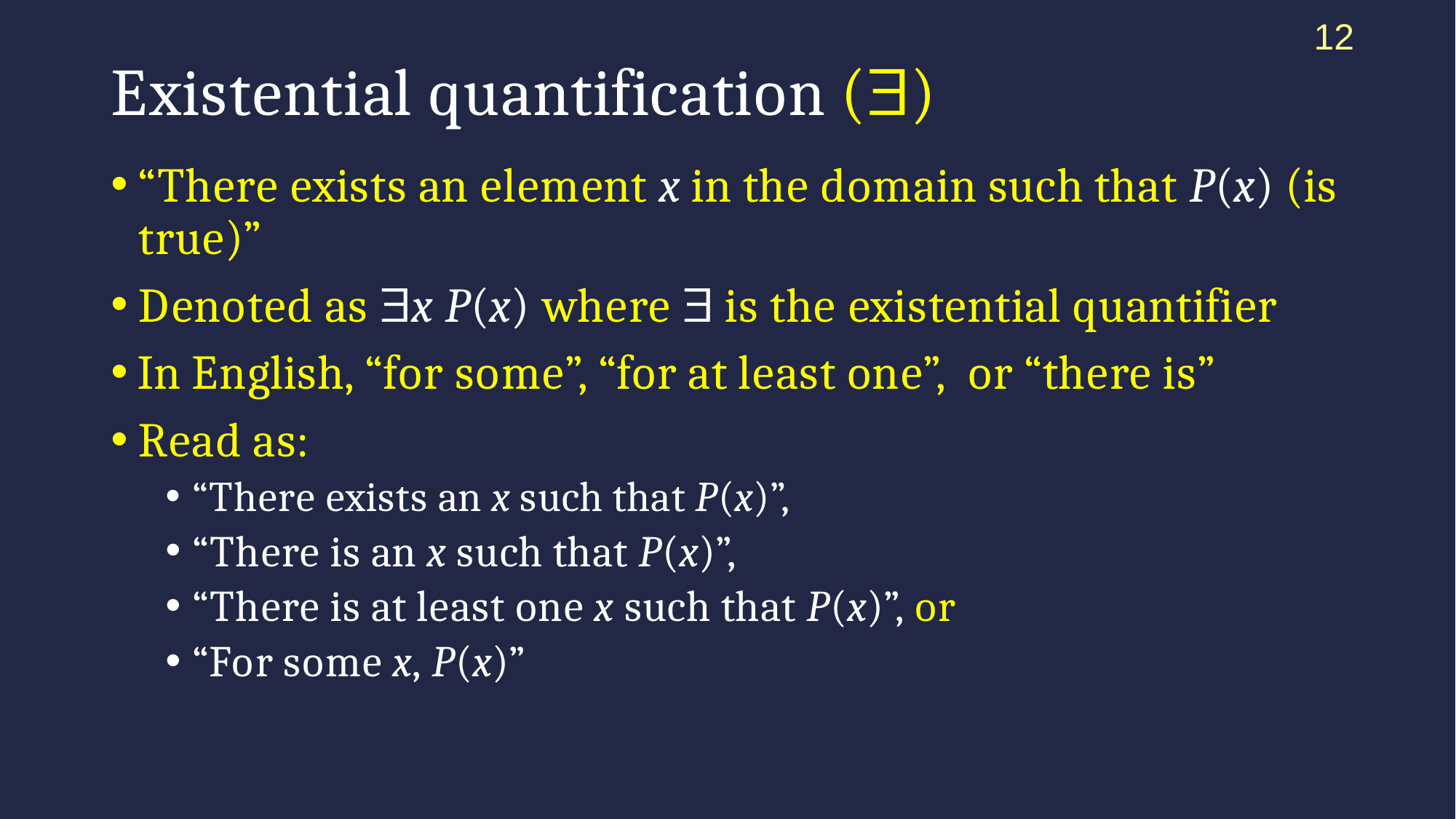

12
# Existential quantification (∃)
“There exists an element x in the domain such that P(x) (is true)”
Denoted as ∃x P(x) where ∃ is the existential quantifier
In English, “for some”, “for at least one”,  or “there is”
Read as:
“There exists an x such that P(x)”,
“There is an x such that P(x)”,
“There is at least one x such that P(x)”, or
“For some x, P(x)”